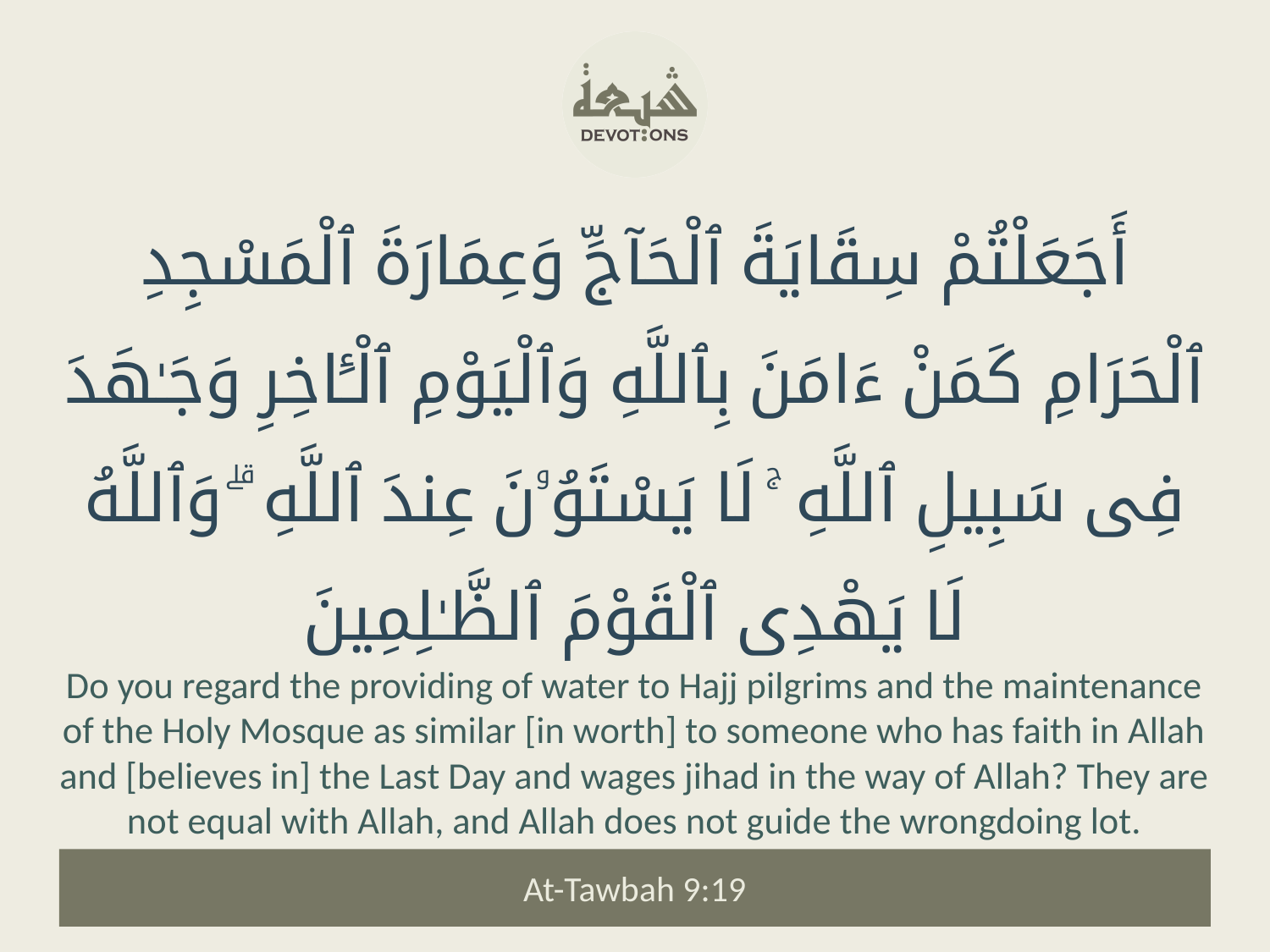

أَجَعَلْتُمْ سِقَايَةَ ٱلْحَآجِّ وَعِمَارَةَ ٱلْمَسْجِدِ ٱلْحَرَامِ كَمَنْ ءَامَنَ بِٱللَّهِ وَٱلْيَوْمِ ٱلْـَٔاخِرِ وَجَـٰهَدَ فِى سَبِيلِ ٱللَّهِ ۚ لَا يَسْتَوُۥنَ عِندَ ٱللَّهِ ۗ وَٱللَّهُ لَا يَهْدِى ٱلْقَوْمَ ٱلظَّـٰلِمِينَ
Do you regard the providing of water to Hajj pilgrims and the maintenance of the Holy Mosque as similar [in worth] to someone who has faith in Allah and [believes in] the Last Day and wages jihad in the way of Allah? They are not equal with Allah, and Allah does not guide the wrongdoing lot.
At-Tawbah 9:19